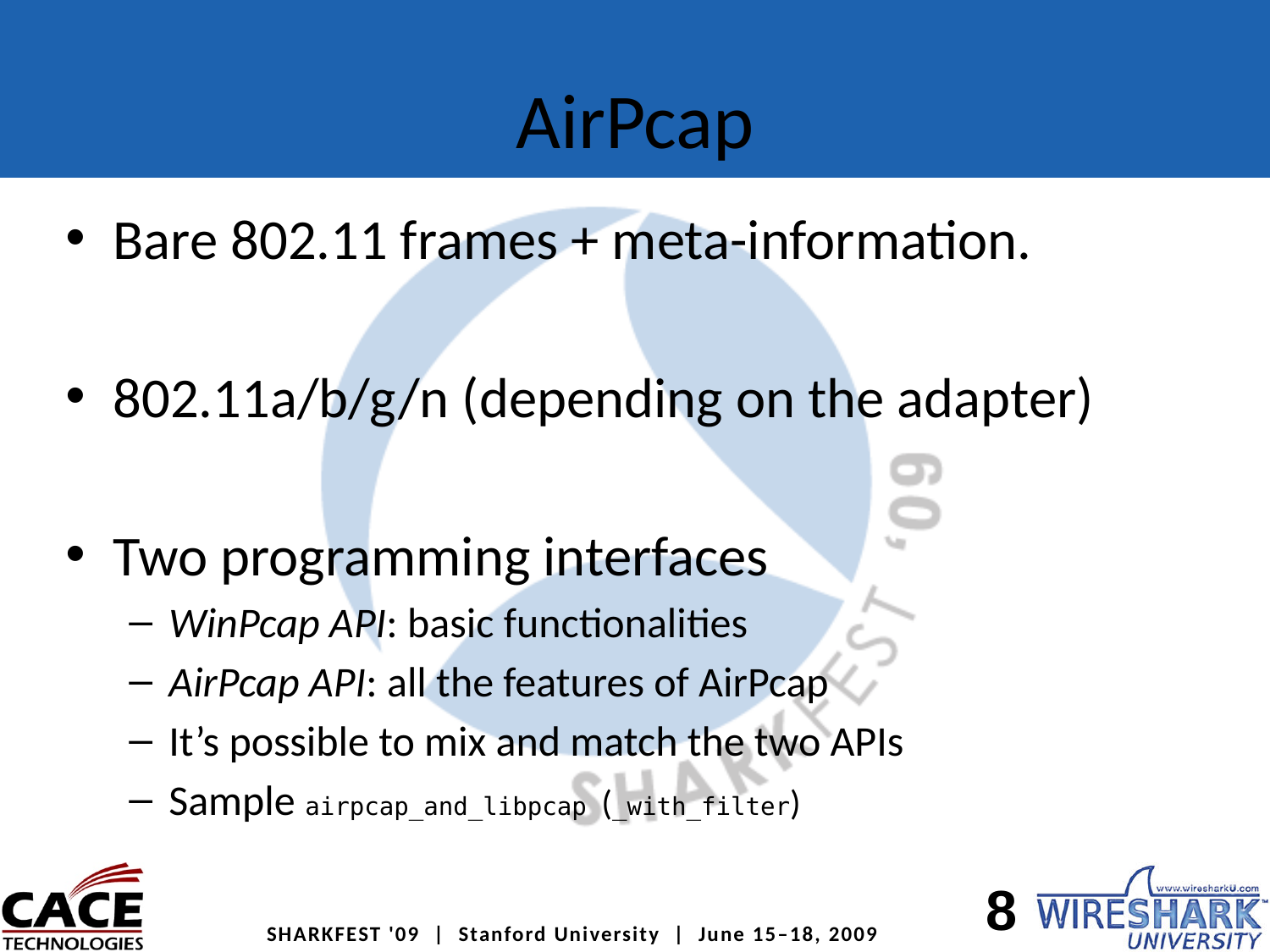

# AirPcap
Bare 802.11 frames + meta-information.

802.11a/b/g/n (depending on the adapter)

Two programming interfaces
WinPcap API: basic functionalities
AirPcap API: all the features of AirPcap
It’s possible to mix and match the two APIs
Sample airpcap_and_libpcap (_with_filter)
8